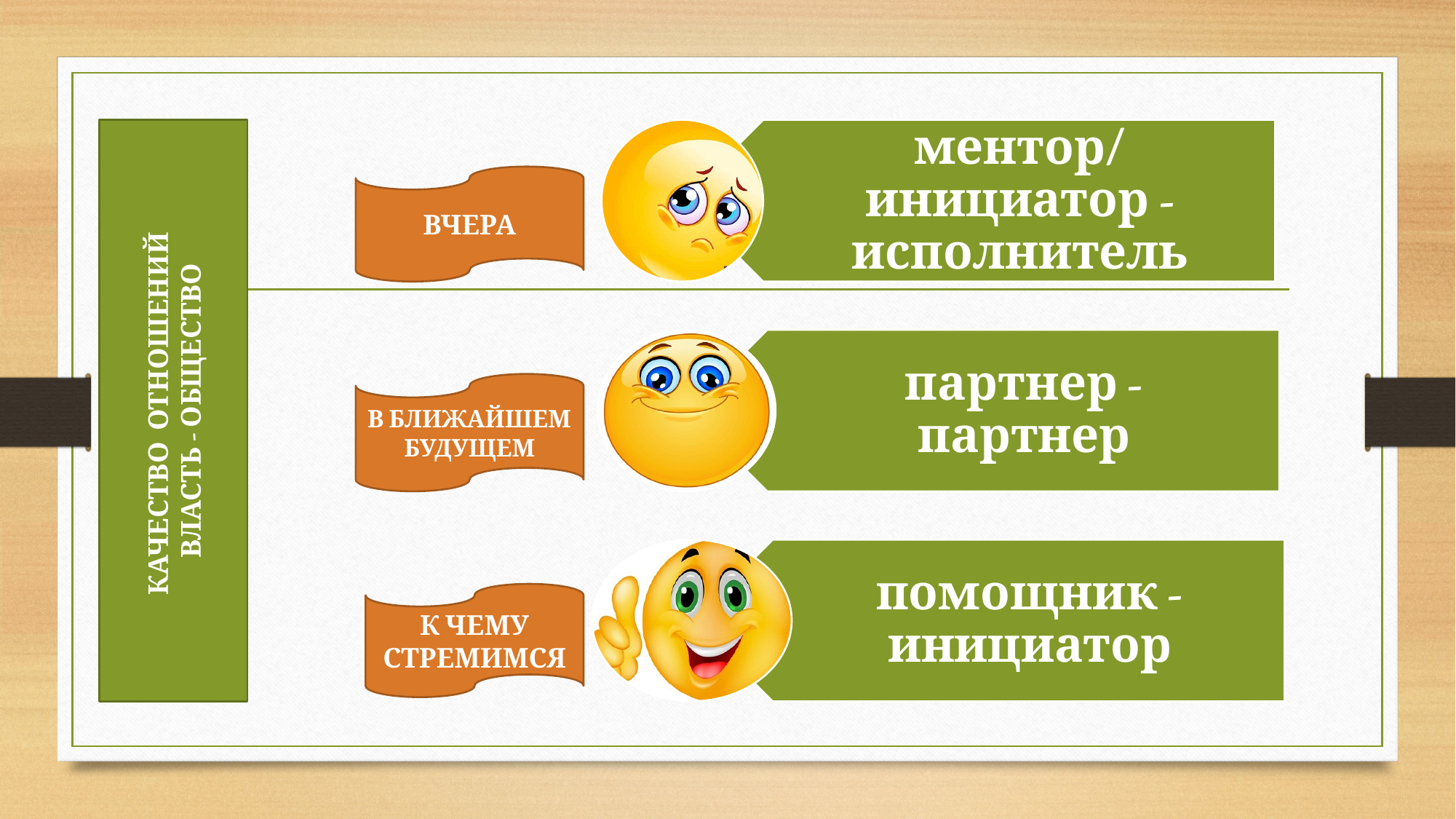

КАЧЕСТВО  ОТНОШЕНИЙ
ВЛАСТЬ - ОБЩЕСТВО

ментор/инициатор - исполнитель
ВЧЕРА

партнер - партнер
В БЛИЖАЙШЕМ БУДУЩЕМ

помощник - инициатор
К ЧЕМУ СТРЕМИМСЯ